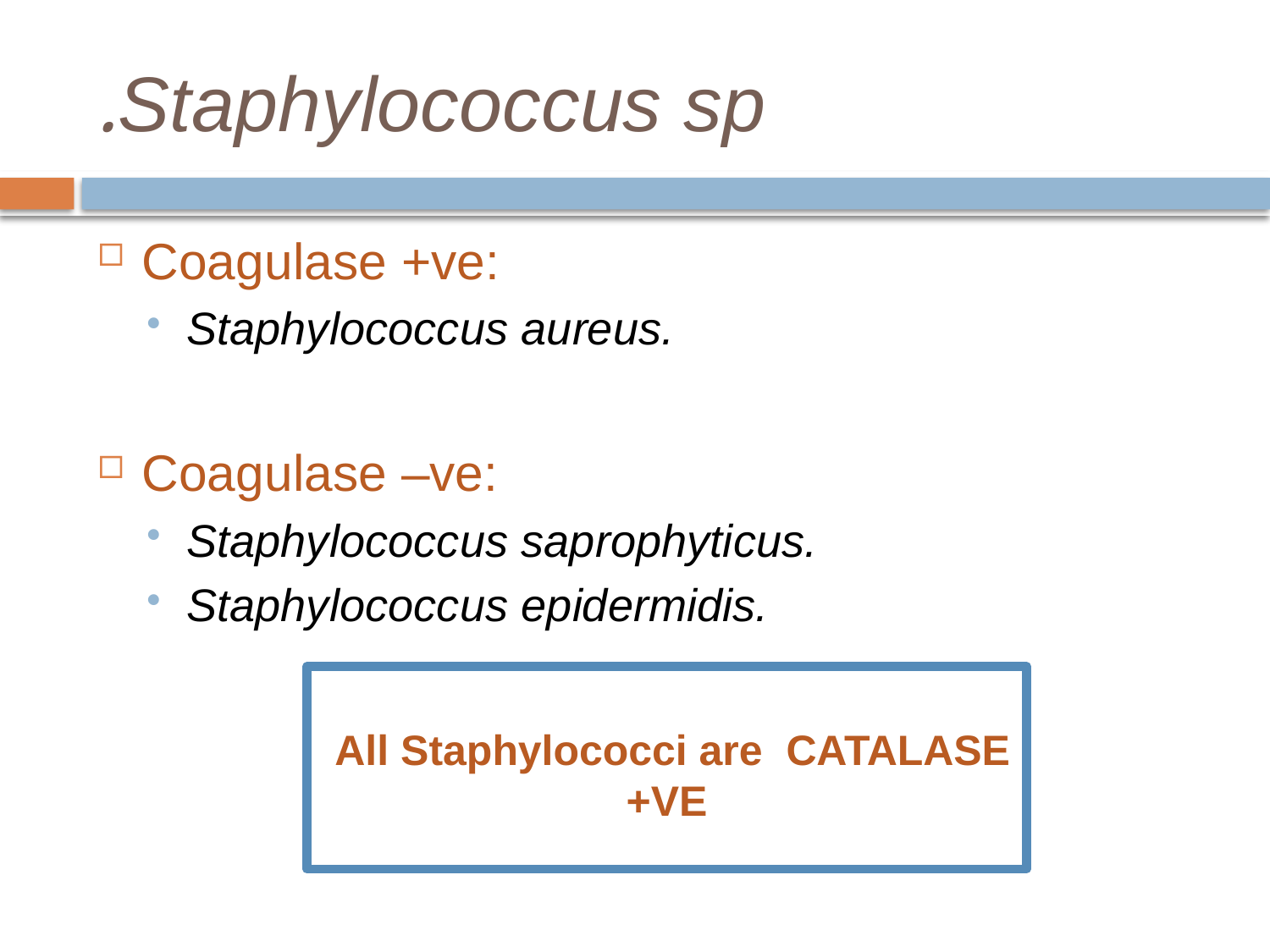

# Staphylococcus sp.
Coagulase +ve:
Staphylococcus aureus.

Coagulase –ve:
Staphylococcus saprophyticus.
Staphylococcus epidermidis.

 All Staphylococci are  CATALASE +VE